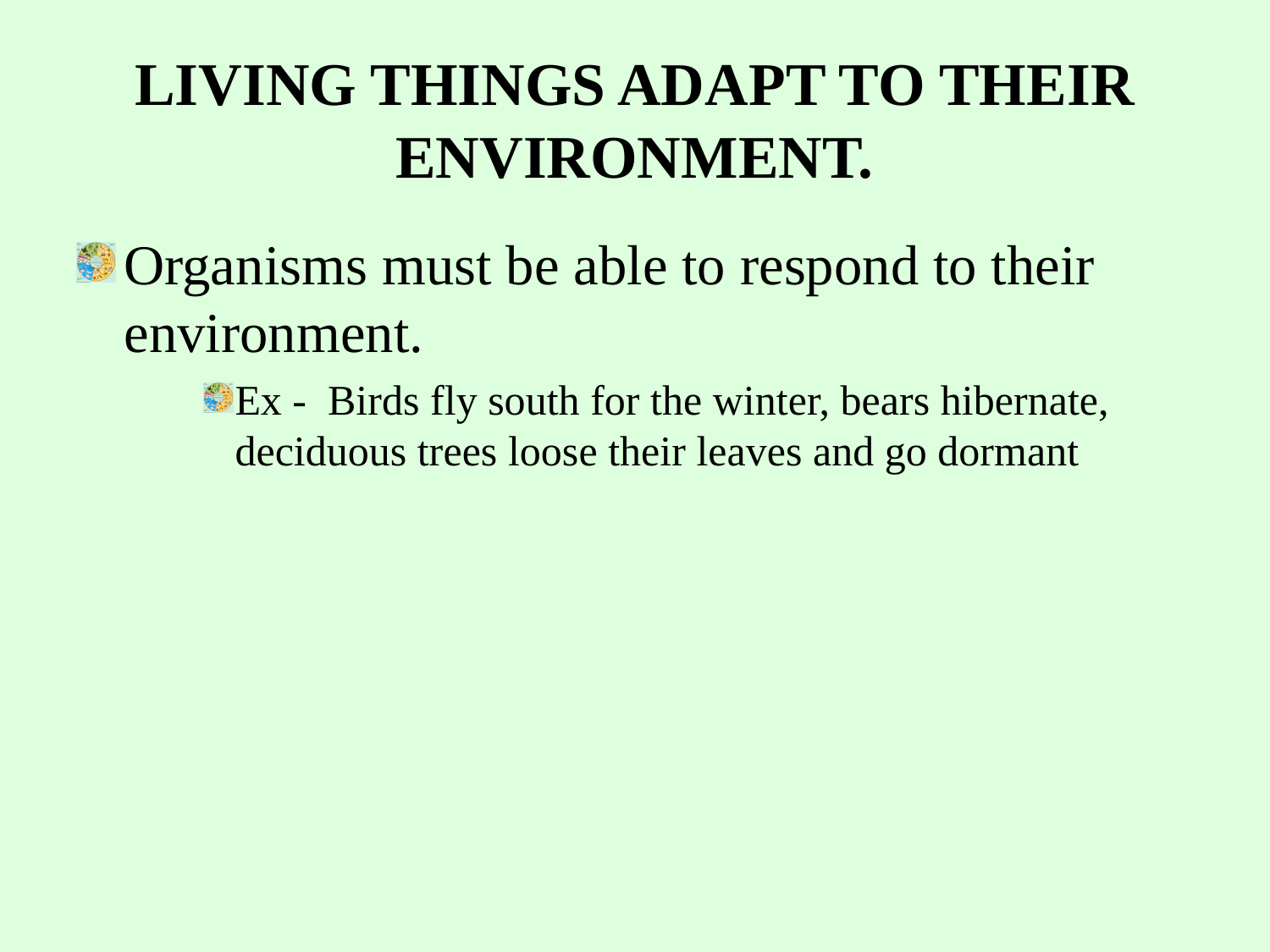

# LIVING THINGS ADAPT TO THEIR ENVIRONMENT.
Organisms must be able to respond to their environment.
Ex -  Birds fly south for the winter, bears hibernate, deciduous trees loose their leaves and go dormant